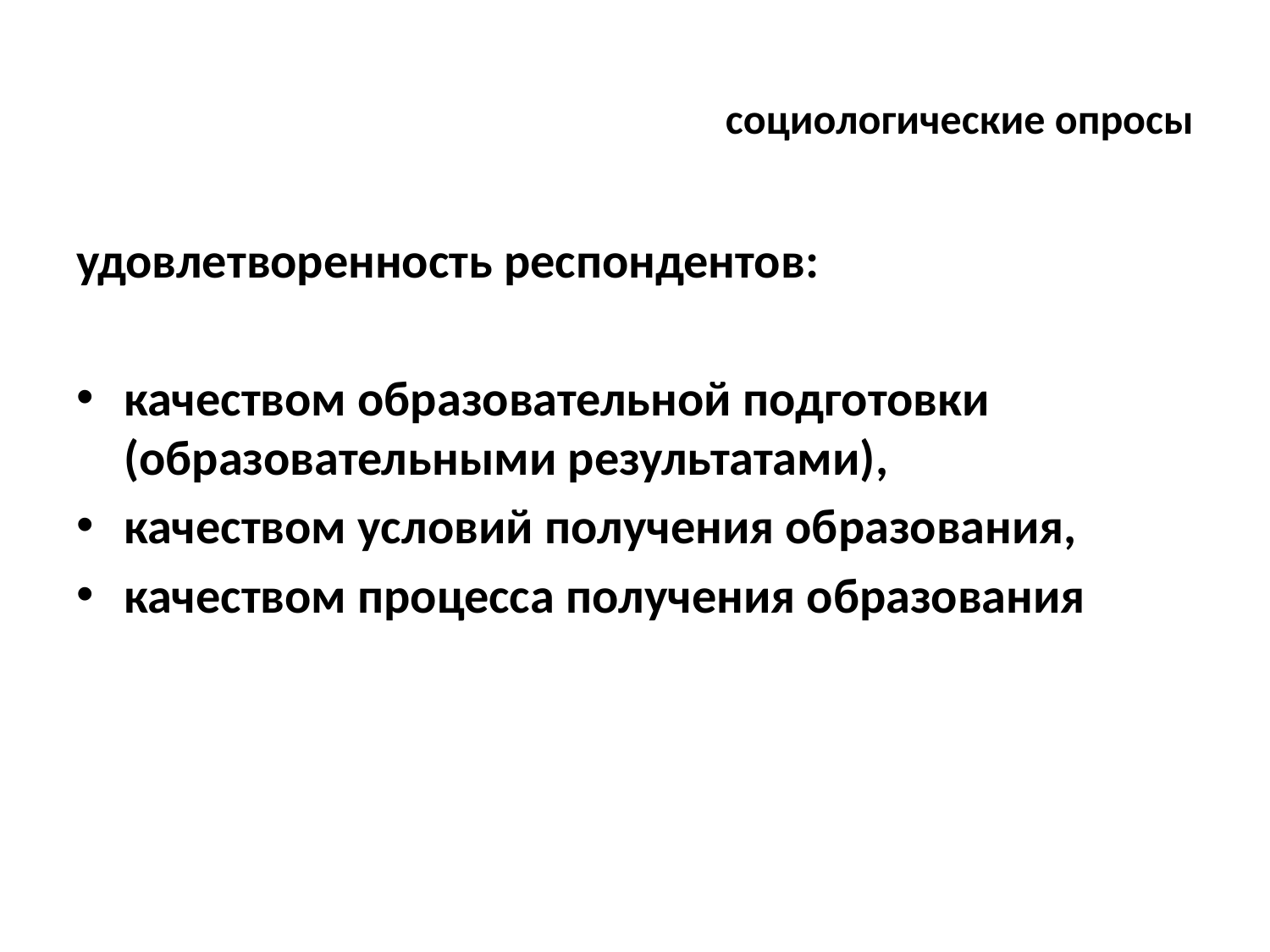

# социологические опросы
удовлетворенность респондентов:

качеством образовательной подготовки (образовательными результатами),
качеством условий получения образования,
качеством процесса получения образования